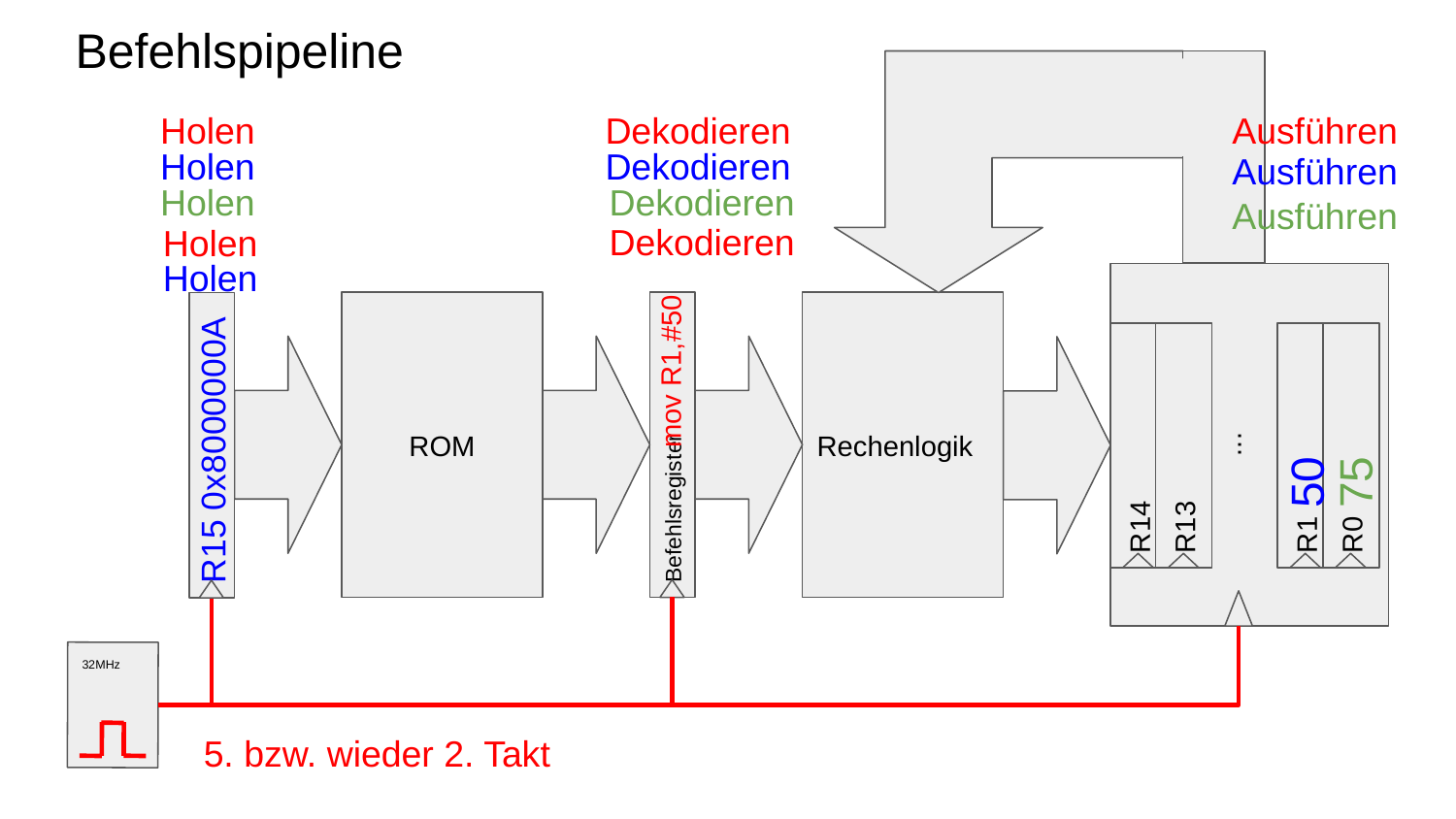

# Befehlspipeline

Holen
Dekodieren
Ausführen
Holen
Dekodieren
Ausführen
Dekodieren
Holen
Ausführen
Dekodieren
Holen
Holen
ROM
Rechenlogik
R13

R14

R0

R1

...
mov R1,#50

75
Befehlsregister

R15 0x8000000A

50

32MHz
5. bzw. wieder 2. Takt